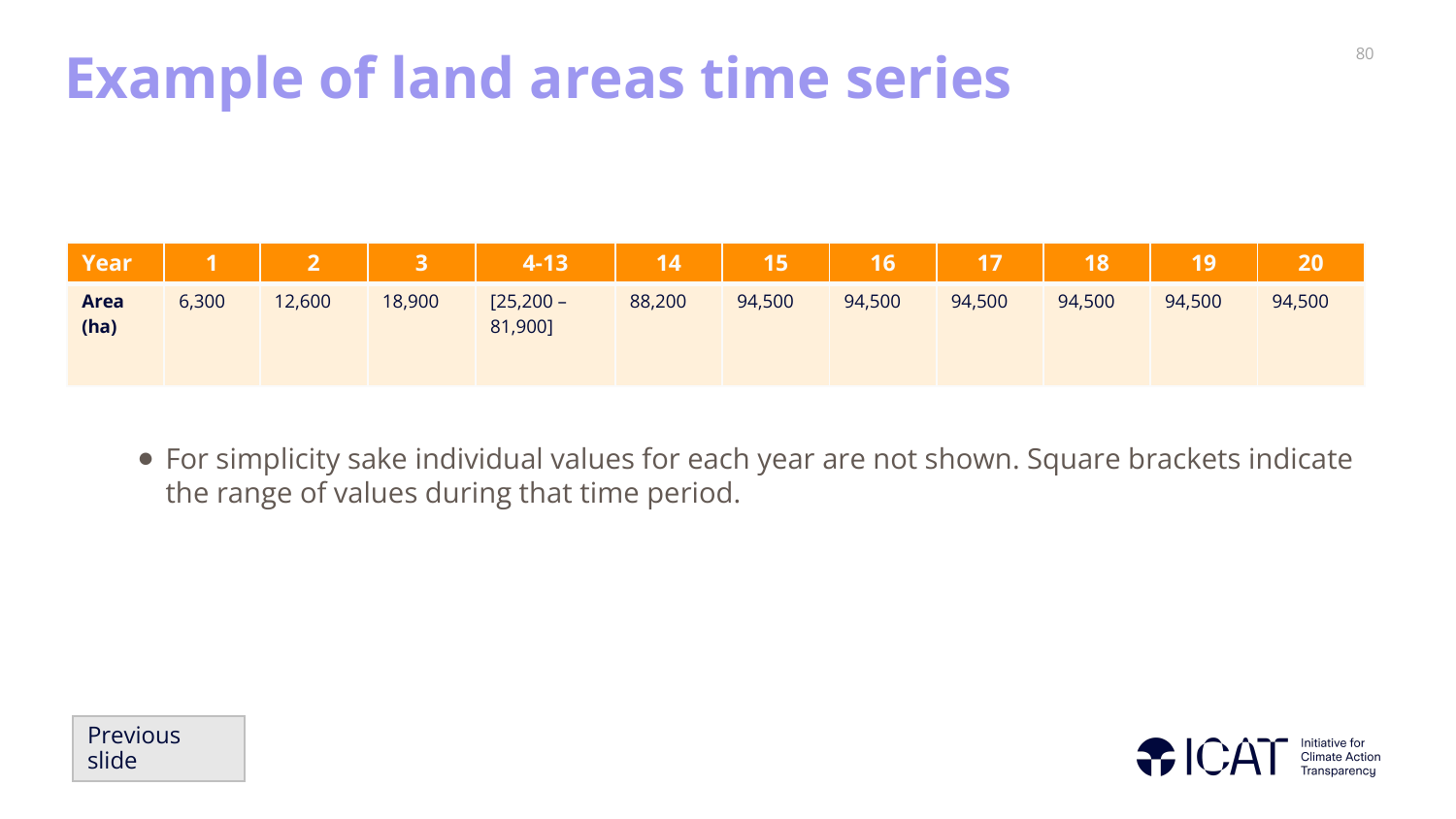

# Example of land areas time series
| Year | 1 | 2 | 3 | 4-13 | 14 | 15 | 16 | 17 | 18 | 19 | 20 |
| --- | --- | --- | --- | --- | --- | --- | --- | --- | --- | --- | --- |
| Area (ha) | 6,300 | 12,600 | 18,900 | [25,200 – 81,900] | 88,200 | 94,500 | 94,500 | 94,500 | 94,500 | 94,500 | 94,500 |
For simplicity sake individual values for each year are not shown. Square brackets indicate the range of values during that time period.
Previous slide